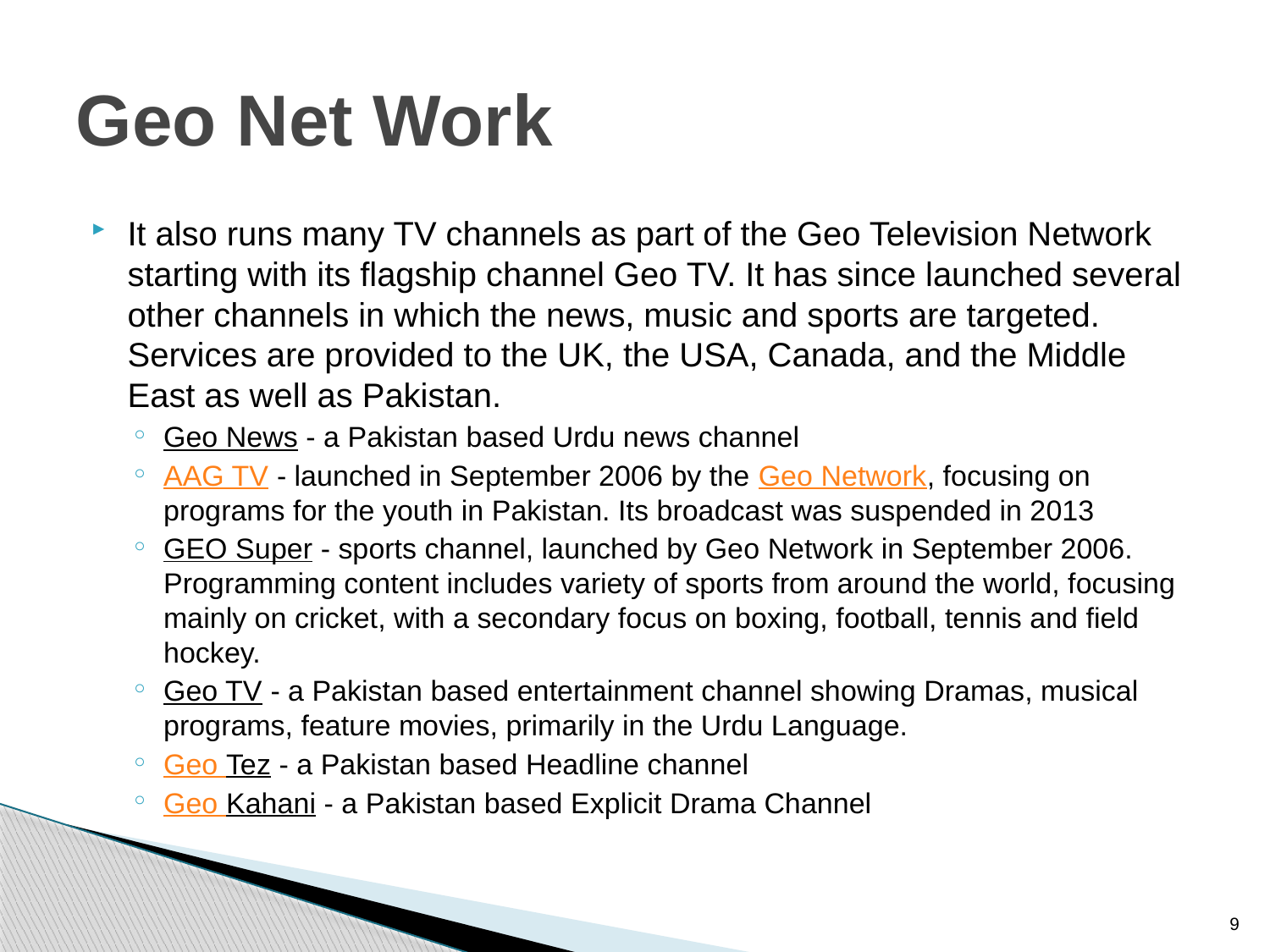

# Geo Net Work
It also runs many TV channels as part of the Geo Television Network starting with its flagship channel Geo TV. It has since launched several other channels in which the news, music and sports are targeted. Services are provided to the UK, the USA, Canada, and the Middle East as well as Pakistan.
Geo News - a Pakistan based Urdu news channel
AAG TV - launched in September 2006 by the Geo Network, focusing on programs for the youth in Pakistan. Its broadcast was suspended in 2013
GEO Super - sports channel, launched by Geo Network in September 2006. Programming content includes variety of sports from around the world, focusing mainly on cricket, with a secondary focus on boxing, football, tennis and field hockey.
Geo TV - a Pakistan based entertainment channel showing Dramas, musical programs, feature movies, primarily in the Urdu Language.
Geo Tez - a Pakistan based Headline channel
Geo Kahani - a Pakistan based Explicit Drama Channel

9